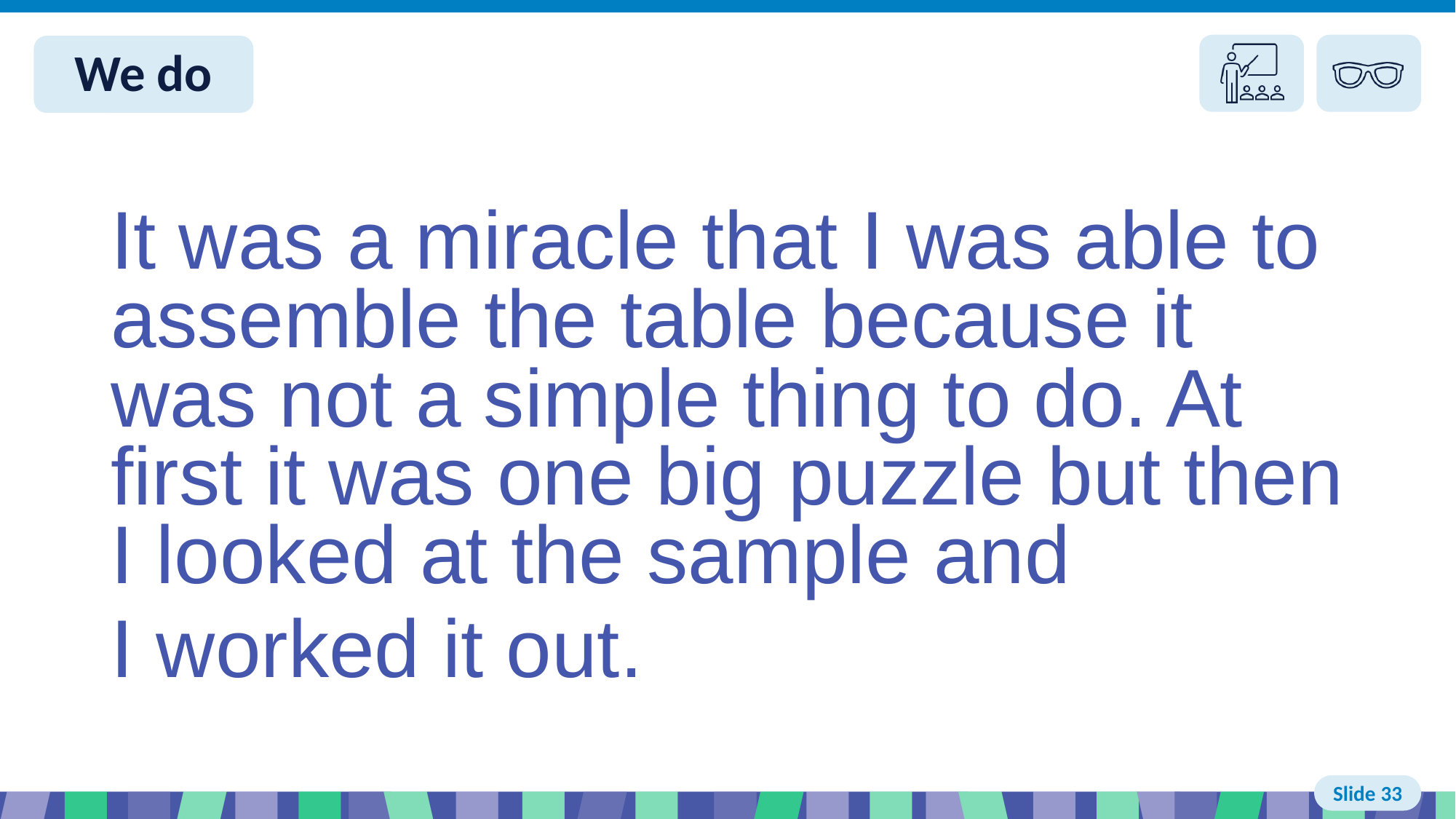

Slide 33 We do
It was a miracle that I was able to assemble the table because it was not a simple thing to do. At first it was one big puzzle but then I looked at the sample and
I worked it out.